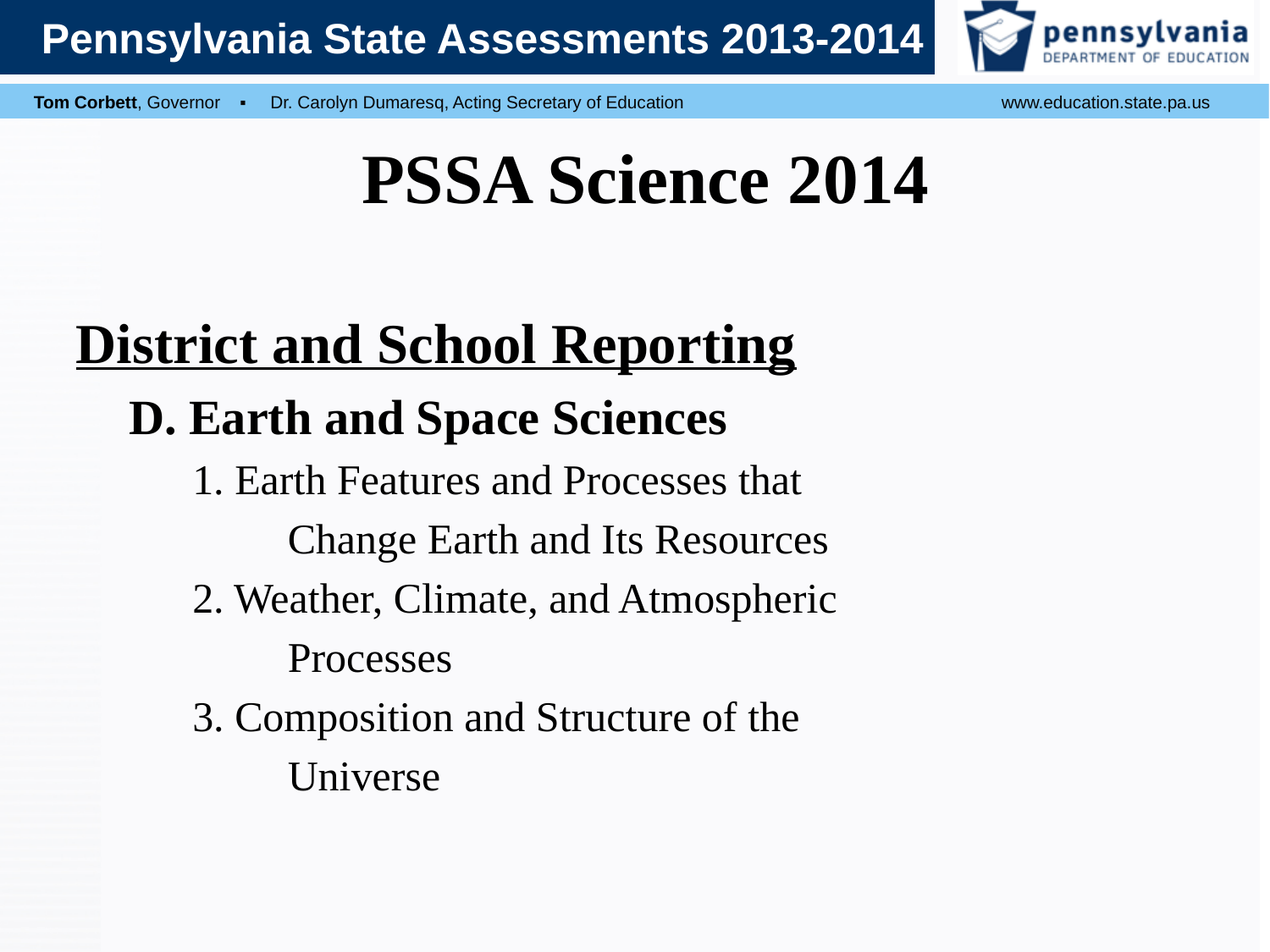

# PSSA Science 2014

District and School Reporting
     D. Earth and Space Sciences
           1. Earth Features and Processes that
                    Change Earth and Its Resources
           2. Weather, Climate, and Atmospheric
                    Processes
           3. Composition and Structure of the
                    Universe